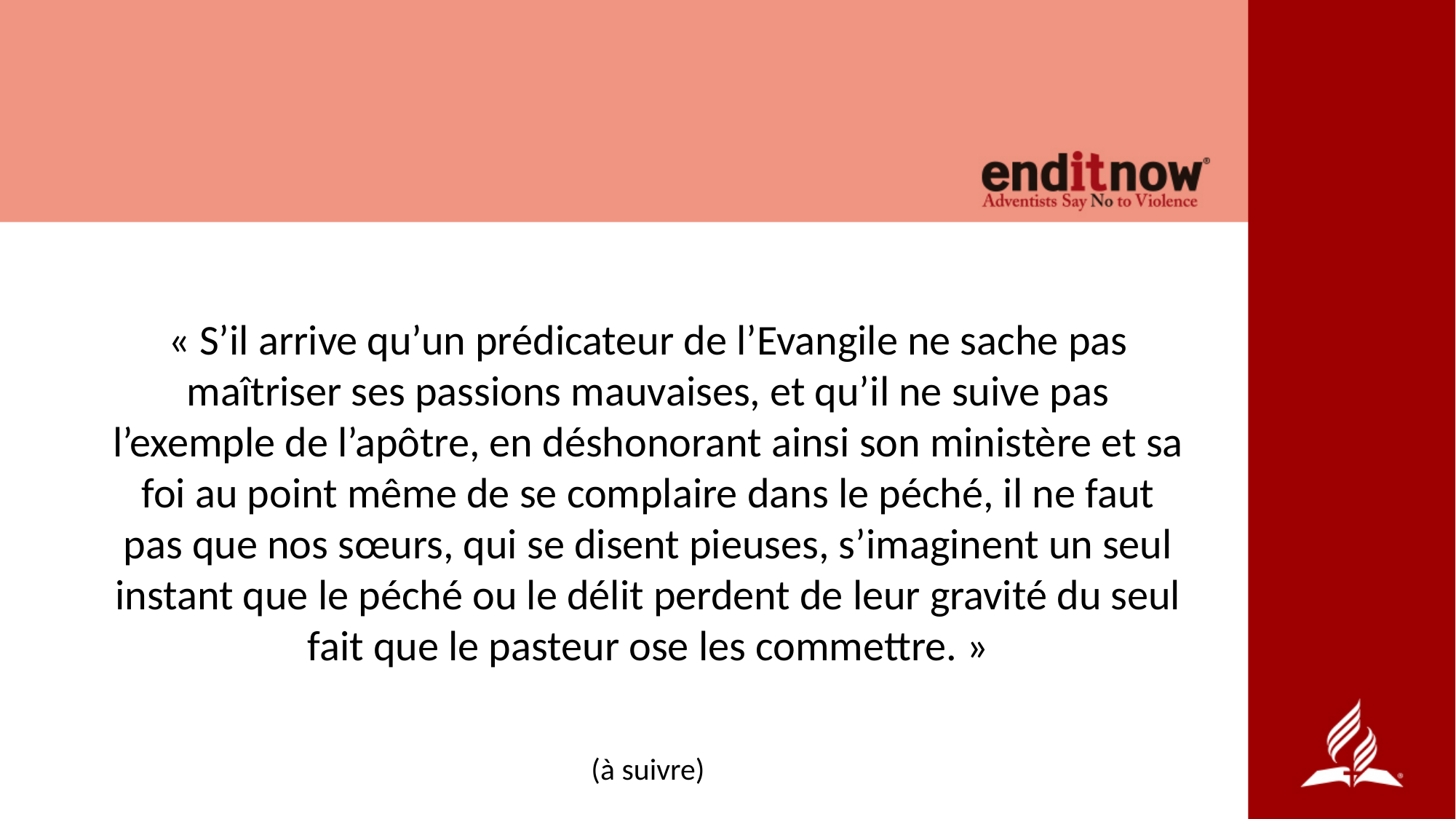

« S’il arrive qu’un prédicateur de l’Evangile ne sache pas maîtriser ses passions mauvaises, et qu’il ne suive pas l’exemple de l’apôtre, en déshonorant ainsi son ministère et sa foi au point même de se complaire dans le péché, il ne faut pas que nos sœurs, qui se disent pieuses, s’imaginent un seul instant que le péché ou le délit perdent de leur gravité du seul fait que le pasteur ose les commettre. »

(à suivre)